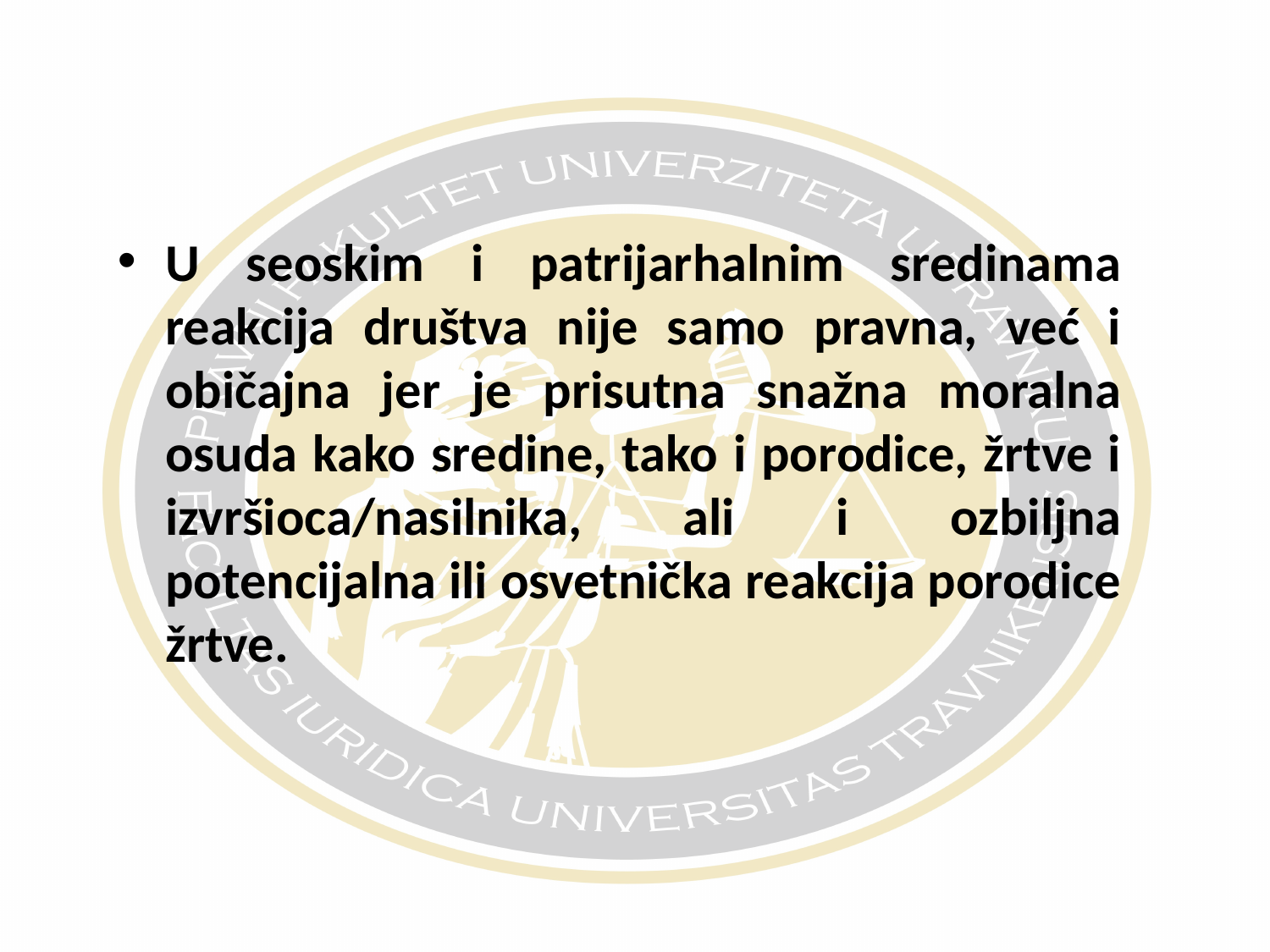

#
U seoskim i patrijarhalnim sredinama reakcija društva nije samo pravna, već i običajna jer je prisutna snažna moralna osuda kako sredine, tako i porodice, žrtve i izvršioca/nasilnika, ali i ozbiljna potencijalna ili osvetnička reakcija porodice žrtve.